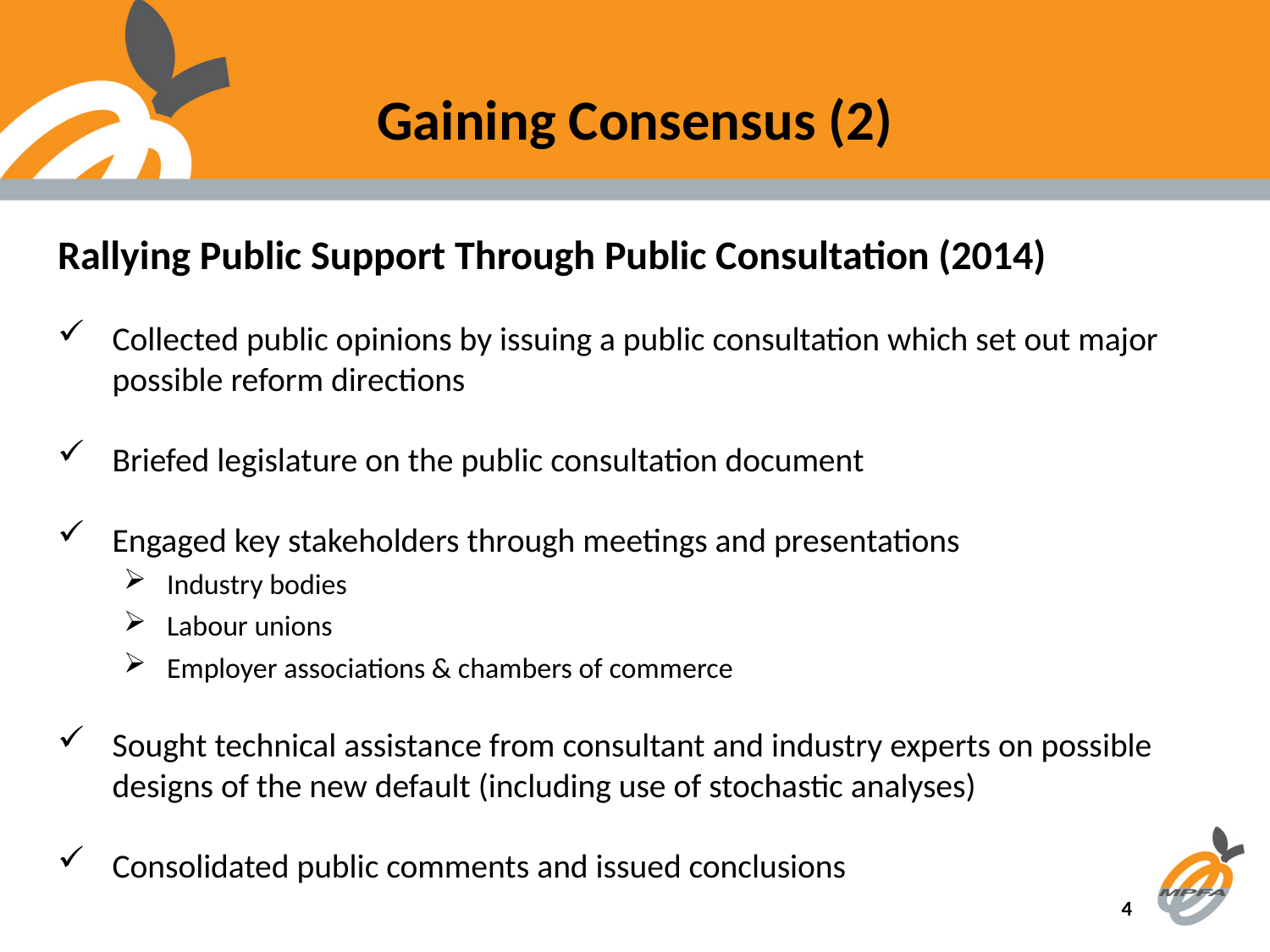

# Gaining Consensus (2)
Rallying Public Support Through Public Consultation (2014)

Collected public opinions by issuing a public consultation which set out major possible reform directions

Briefed legislature on the public consultation document

Engaged key stakeholders through meetings and presentations
Industry bodies
Labour unions
Employer associations & chambers of commerce

Sought technical assistance from consultant and industry experts on possible designs of the new default (including use of stochastic analyses)

Consolidated public comments and issued conclusions
     4